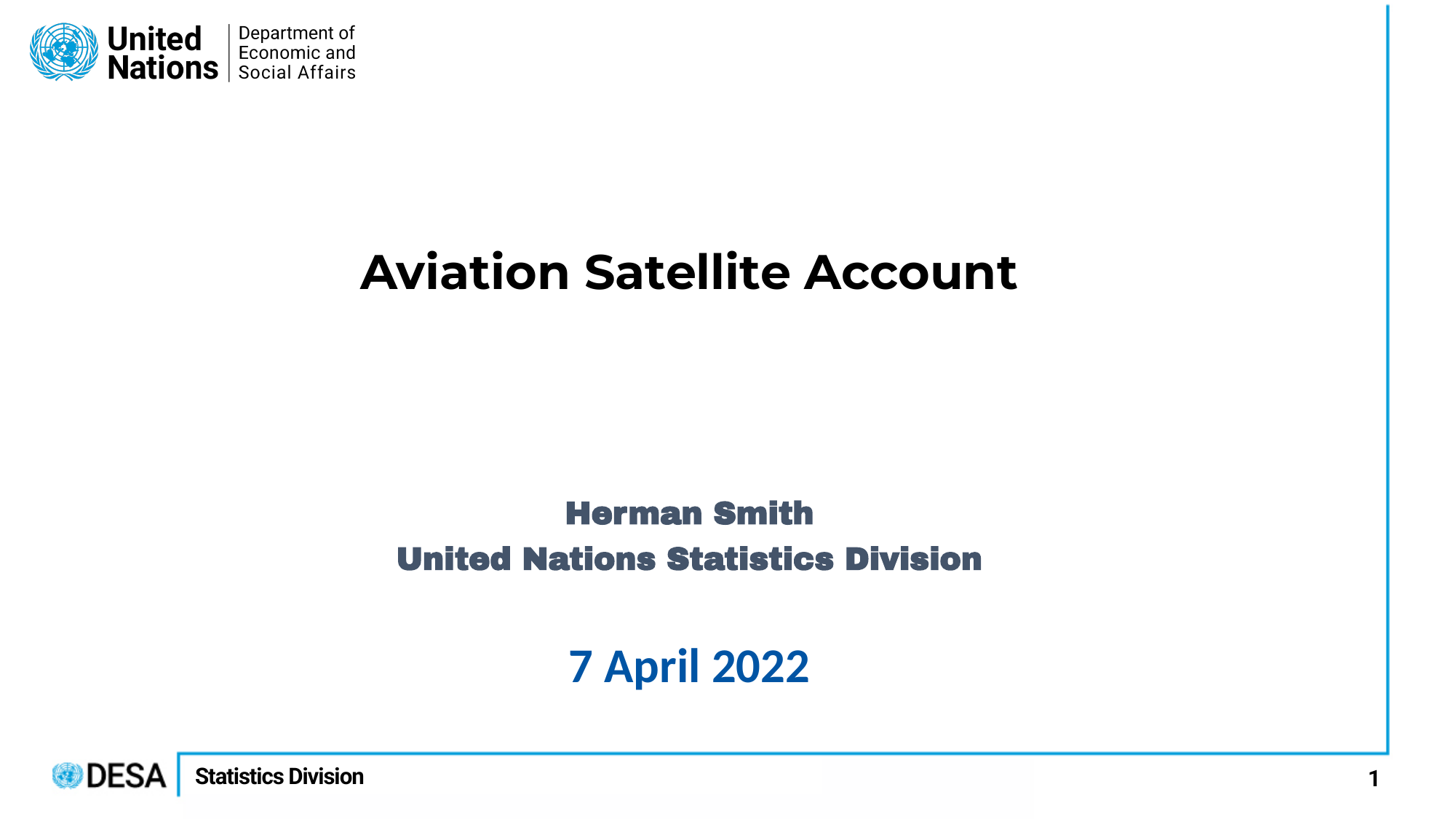

Aviation Satellite Account
Herman Smith
United Nations Statistics Division

7 April 2022